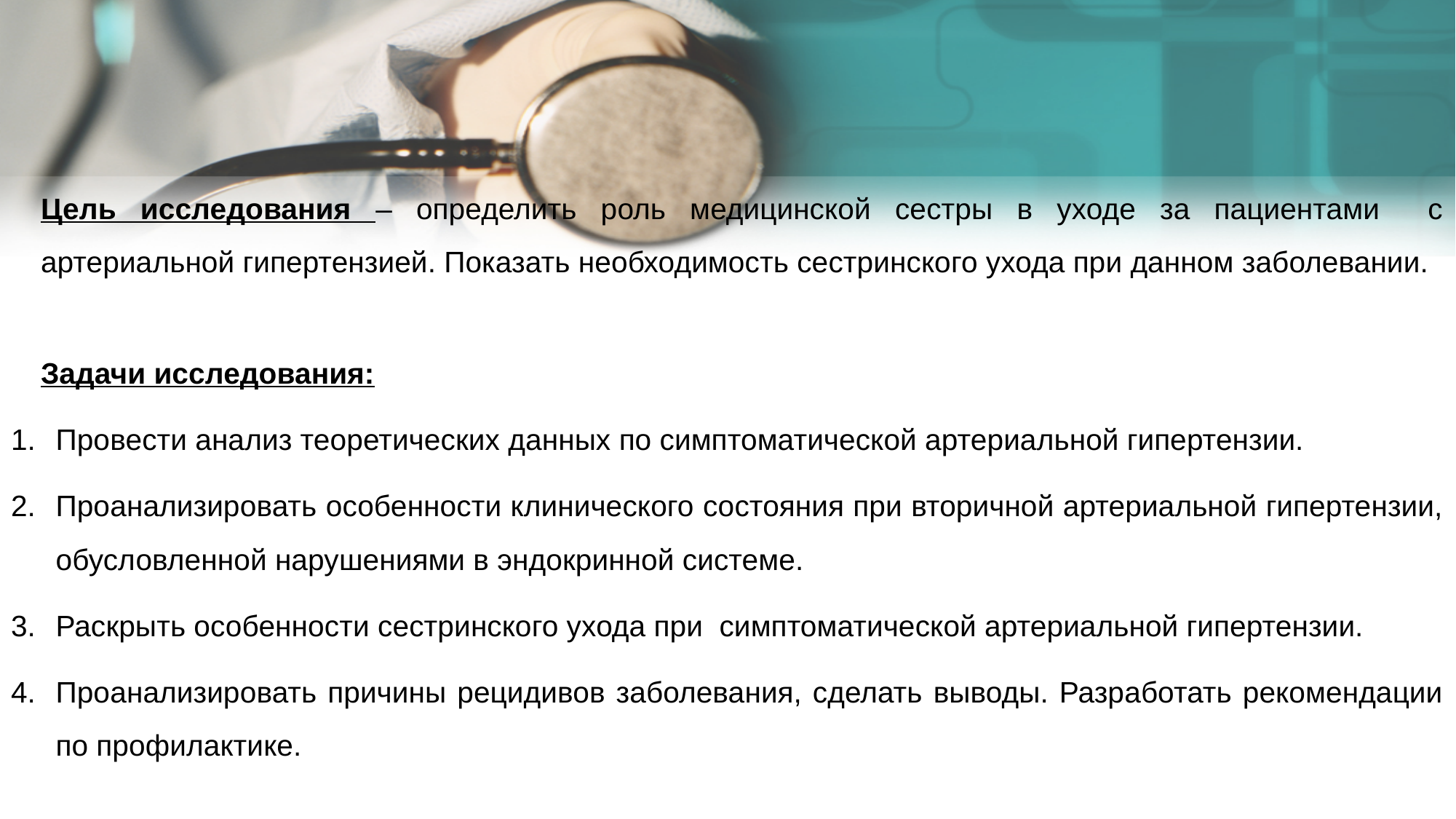

Цель исследования – определить роль медицинской сестры в уходе за пациентами  с артериальной гипертензией. Показать необходимость сестринского ухода при данном заболевании.

	Задачи исследования:
Провести анализ теоретических данных по симптоматической артериальной гипертензии.
Проанализировать особенности клинического состояния при вторичной артериальной гипертензии, обусловленной нарушениями в эндокринной системе.
Раскрыть особенности сестринского ухода при  симптоматической артериальной гипертензии.
Проанализировать причины рецидивов заболевания, сделать выводы. Разработать рекомендации по профилактике.